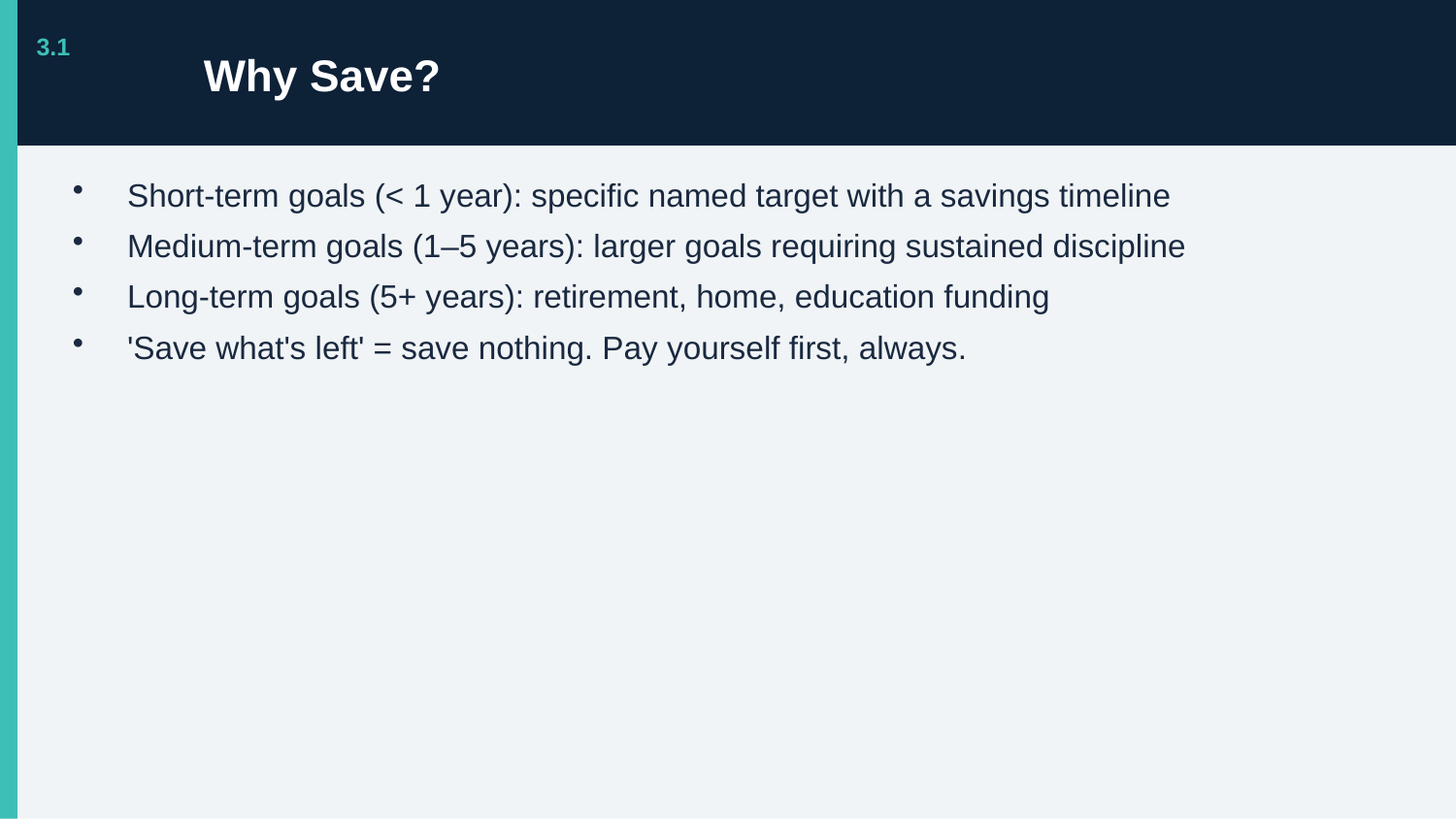

Why Save?
3.1
Short-term goals (< 1 year): specific named target with a savings timeline
Medium-term goals (1–5 years): larger goals requiring sustained discipline
Long-term goals (5+ years): retirement, home, education funding
'Save what's left' = save nothing. Pay yourself first, always.